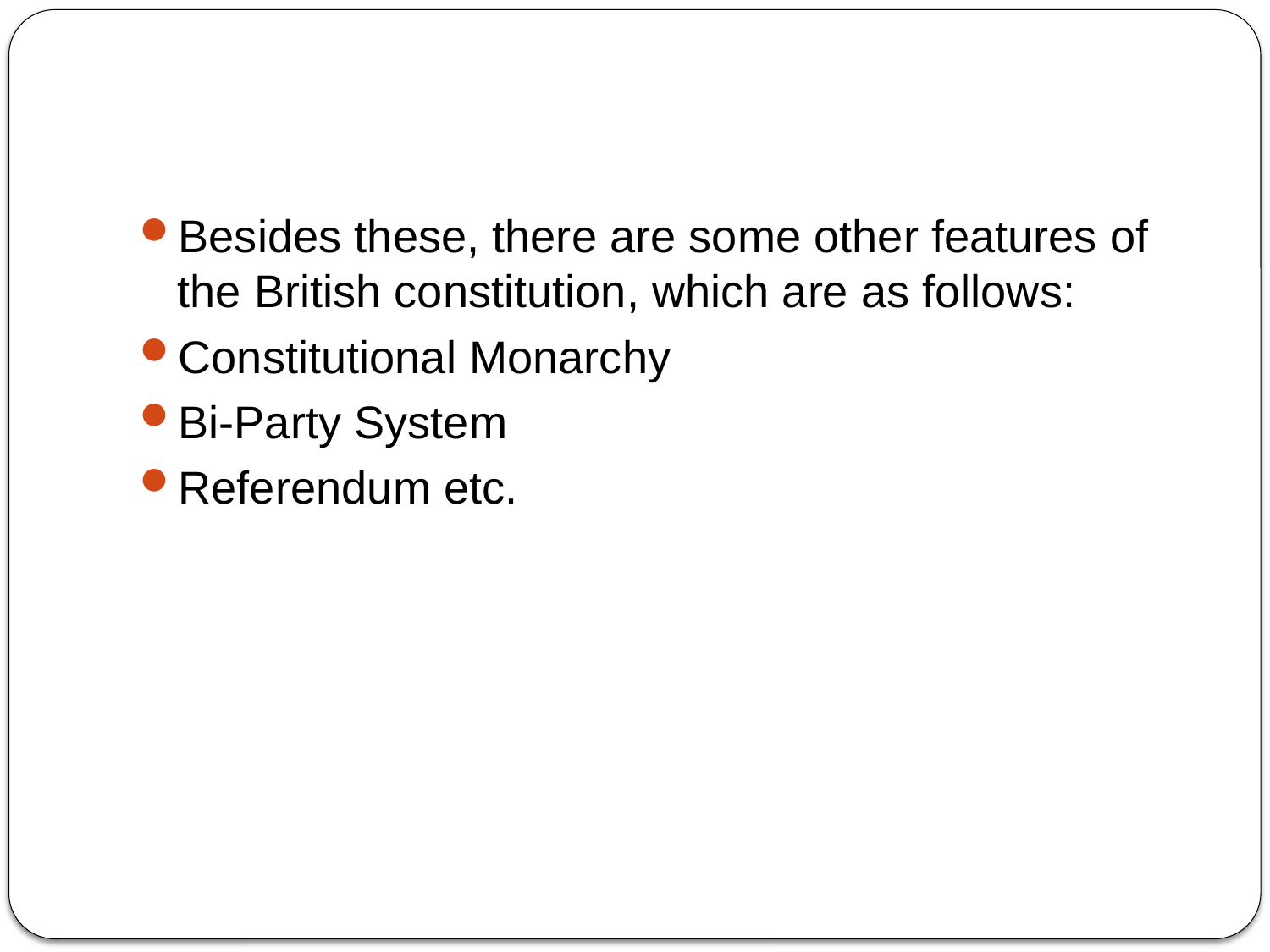

#
Besides these, there are some other features of the British constitution, which are as follows:
Constitutional Monarchy
Bi-Party System
Referendum etc.